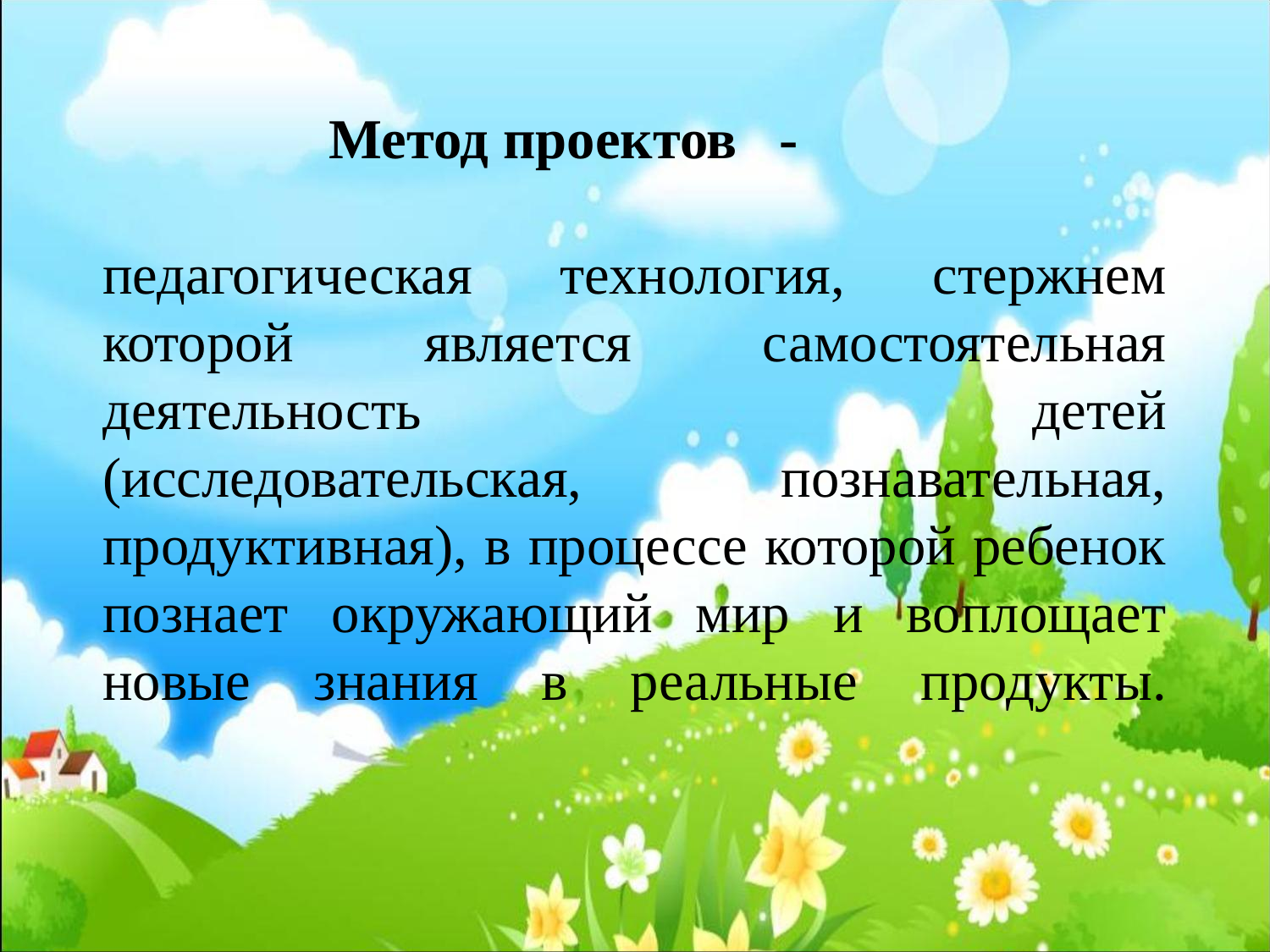

Метод проектов   -
педагогическая технология, стержнем которой является самостоятельная деятельность детей
(исследовательская, познавательная, продуктивная), в процессе которой ребенок познает окружающий мир и воплощает новые знания в реальные продукты.